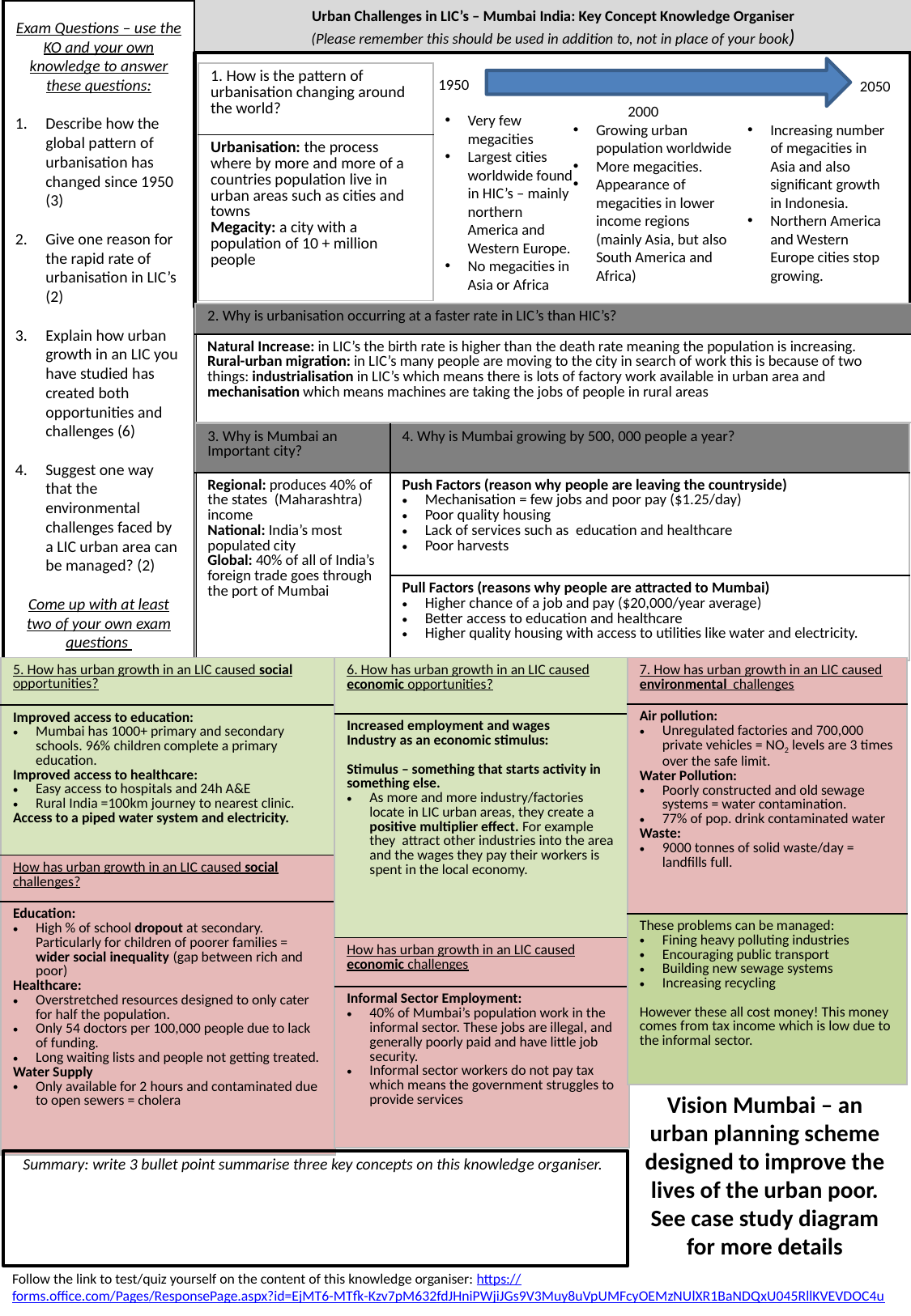

Urban Challenges in LIC’s – Mumbai India: Key Concept Knowledge Organiser
(Please remember this should be used in addition to, not in place of your book)
Exam Questions – use the KO and your own knowledge to answer these questions:

Describe how the global pattern of urbanisation has changed since 1950 (3)

Give one reason for the rapid rate of urbanisation in LIC’s (2)

Explain how urban growth in an LIC you have studied has created both opportunities and challenges (6)

Suggest one way that the environmental challenges faced by a LIC urban area can be managed? (2)

Come up with at least two of your own exam questions

| 1. How is the pattern of urbanisation changing around the world? |
| --- |
| Urbanisation: the process where by more and more of a countries population live in urban areas such as cities and towns Megacity: a city with a population of 10 + million people |
1950
2050
2000
Very few megacities
Largest cities worldwide found in HIC’s – mainly northern America and Western Europe.
No megacities in Asia or Africa
Growing urban population worldwide
More megacities.
Appearance of megacities in lower income regions (mainly Asia, but also South America and Africa)
Increasing number of megacities in Asia and also significant growth in Indonesia.
Northern America and Western Europe cities stop growing.
| 2. Why is urbanisation occurring at a faster rate in LIC’s than HIC’s? |
| --- |
| Natural Increase: in LIC’s the birth rate is higher than the death rate meaning the population is increasing. Rural-urban migration: in LIC’s many people are moving to the city in search of work this is because of two things: industrialisation in LIC’s which means there is lots of factory work available in urban area and mechanisation which means machines are taking the jobs of people in rural areas |
| 3. Why is Mumbai an Important city? | 4. Why is Mumbai growing by 500, 000 people a year? |
| --- | --- |
| Regional: produces 40% of the states (Maharashtra) income National: India’s most populated city Global: 40% of all of India’s foreign trade goes through the port of Mumbai | Push Factors (reason why people are leaving the countryside) Mechanisation = few jobs and poor pay ($1.25/day) Poor quality housing Lack of services such as education and healthcare Poor harvests |
|  | Pull Factors (reasons why people are attracted to Mumbai) Higher chance of a job and pay ($20,000/year average) Better access to education and healthcare Higher quality housing with access to utilities like water and electricity. |
| 5. How has urban growth in an LIC caused social opportunities? |
| --- |
| Improved access to education: Mumbai has 1000+ primary and secondary schools. 96% children complete a primary education. Improved access to healthcare: Easy access to hospitals and 24h A&E Rural India =100km journey to nearest clinic. Access to a piped water system and electricity. |
| How has urban growth in an LIC caused social challenges? |
| Education: High % of school dropout at secondary. Particularly for children of poorer families = wider social inequality (gap between rich and poor) Healthcare: Overstretched resources designed to only cater for half the population. Only 54 doctors per 100,000 people due to lack of funding. Long waiting lists and people not getting treated. Water Supply Only available for 2 hours and contaminated due to open sewers = cholera |
| 6. How has urban growth in an LIC caused economic opportunities? |
| --- |
| Increased employment and wages Industry as an economic stimulus: Stimulus – something that starts activity in something else. As more and more industry/factories locate in LIC urban areas, they create a positive multiplier effect. For example they attract other industries into the area and the wages they pay their workers is spent in the local economy. |
| How has urban growth in an LIC caused economic challenges |
| Informal Sector Employment: 40% of Mumbai’s population work in the informal sector. These jobs are illegal, and generally poorly paid and have little job security. Informal sector workers do not pay tax which means the government struggles to provide services |
| 7. How has urban growth in an LIC caused environmental challenges |
| --- |
| Air pollution: Unregulated factories and 700,000 private vehicles = NO2 levels are 3 times over the safe limit. Water Pollution: Poorly constructed and old sewage systems = water contamination. 77% of pop. drink contaminated water Waste: 9000 tonnes of solid waste/day = landfills full. |
| These problems can be managed: Fining heavy polluting industries Encouraging public transport Building new sewage systems Increasing recycling However these all cost money! This money comes from tax income which is low due to the informal sector. |

Vision Mumbai – an urban planning scheme designed to improve the lives of the urban poor. See case study diagram for more details
Summary: write 3 bullet point summarise three key concepts on this knowledge organiser.
Follow the link to test/quiz yourself on the content of this knowledge organiser: https://forms.office.com/Pages/ResponsePage.aspx?id=EjMT6-MTfk-Kzv7pM632fdJHniPWjiJGs9V3Muy8uVpUMFcyOEMzNUlXR1BaNDQxU045RllKVEVDOC4u